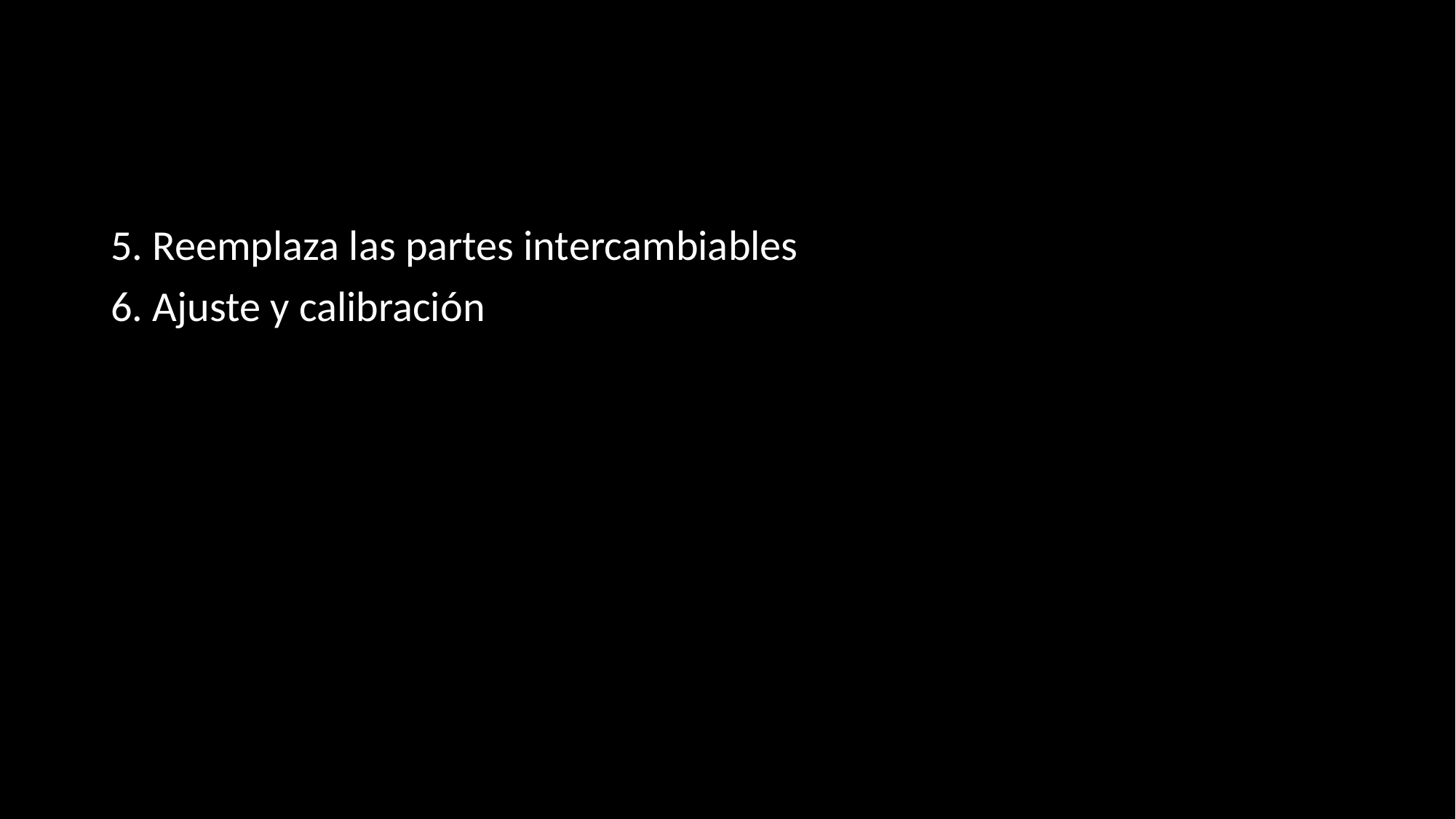

#
5. Reemplaza las partes intercambiables
6. Ajuste y calibración